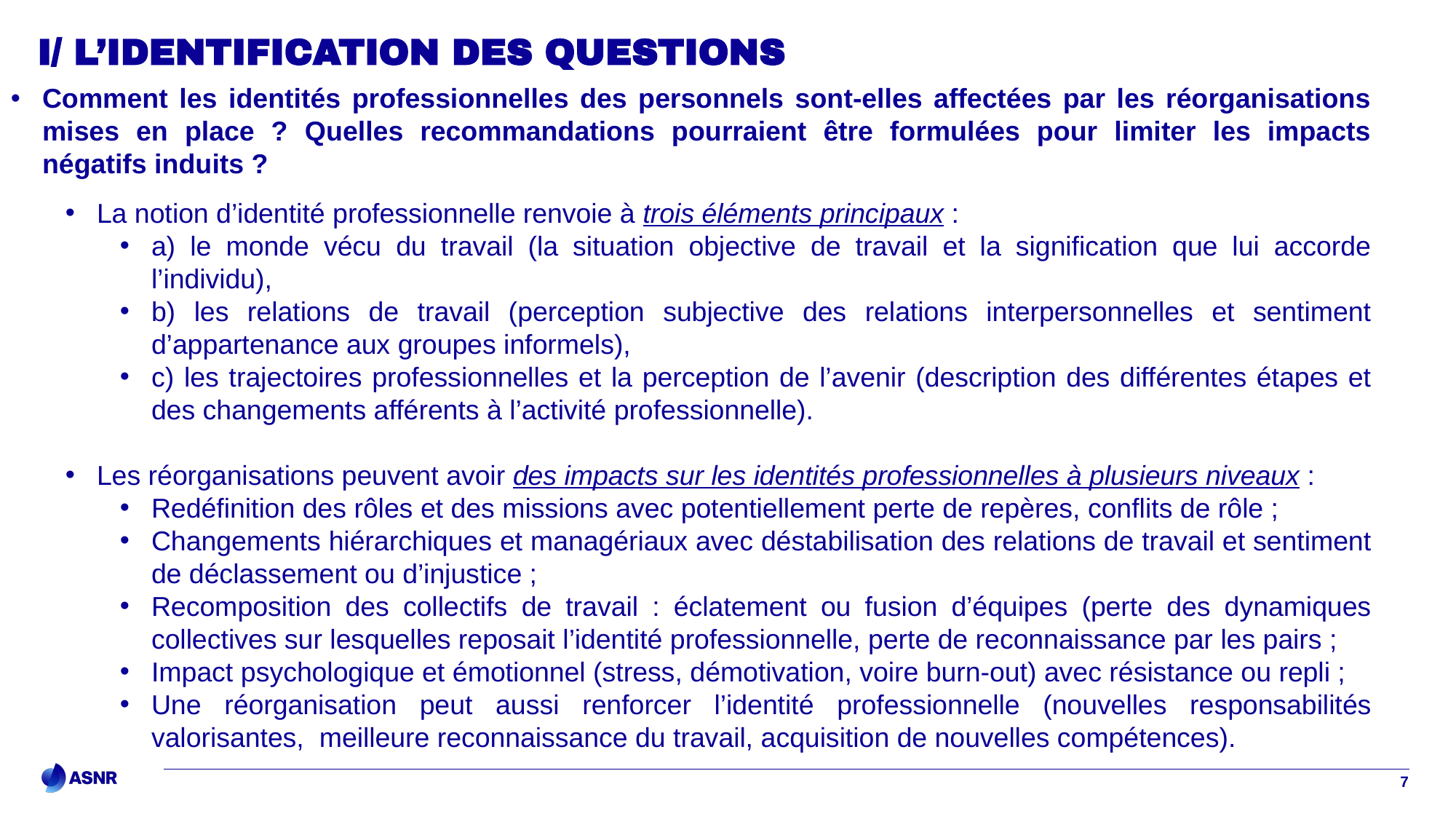

# I/ L’identification des questions
Comment les identités professionnelles des personnels sont-elles affectées par les réorganisations mises en place ? Quelles recommandations pourraient être formulées pour limiter les impacts négatifs induits ?

La notion d’identité professionnelle renvoie à trois éléments principaux :
a) le monde vécu du travail (la situation objective de travail et la signification que lui accorde l’individu),
b) les relations de travail (perception subjective des relations interpersonnelles et sentiment d’appartenance aux groupes informels),
c) les trajectoires professionnelles et la perception de l’avenir (description des différentes étapes et des changements afférents à l’activité professionnelle).

Les réorganisations peuvent avoir des impacts sur les identités professionnelles à plusieurs niveaux :
Redéfinition des rôles et des missions avec potentiellement perte de repères, conflits de rôle ;
Changements hiérarchiques et managériaux avec déstabilisation des relations de travail et sentiment de déclassement ou d’injustice ;
Recomposition des collectifs de travail : éclatement ou fusion d’équipes (perte des dynamiques collectives sur lesquelles reposait l’identité professionnelle, perte de reconnaissance par les pairs ;
Impact psychologique et émotionnel (stress, démotivation, voire burn-out) avec résistance ou repli ;
Une réorganisation peut aussi renforcer l’identité professionnelle (nouvelles responsabilités valorisantes,  meilleure reconnaissance du travail, acquisition de nouvelles compétences).

7